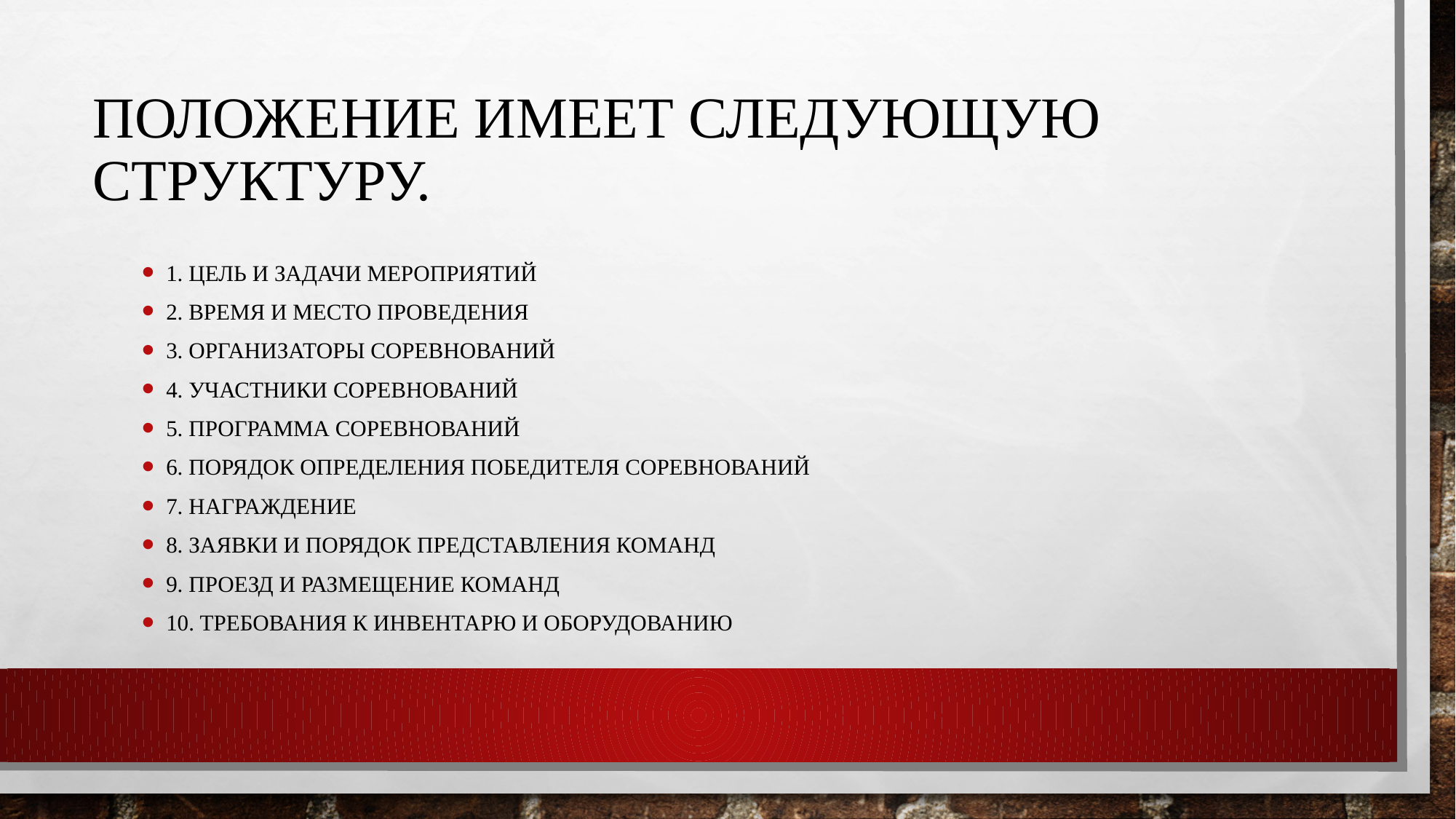

# Положение имеет следующую структуру.
1. Цель и задачи мероприятий
2. Время и место проведения
3. Организаторы соревнований
4. Участники соревнований
5. Программа соревнований
6. Порядок определения победителя соревнований
7. Награждение
8. Заявки и порядок представления команд
9. Проезд и размещение команд
10. Требования к инвентарю и оборудованию